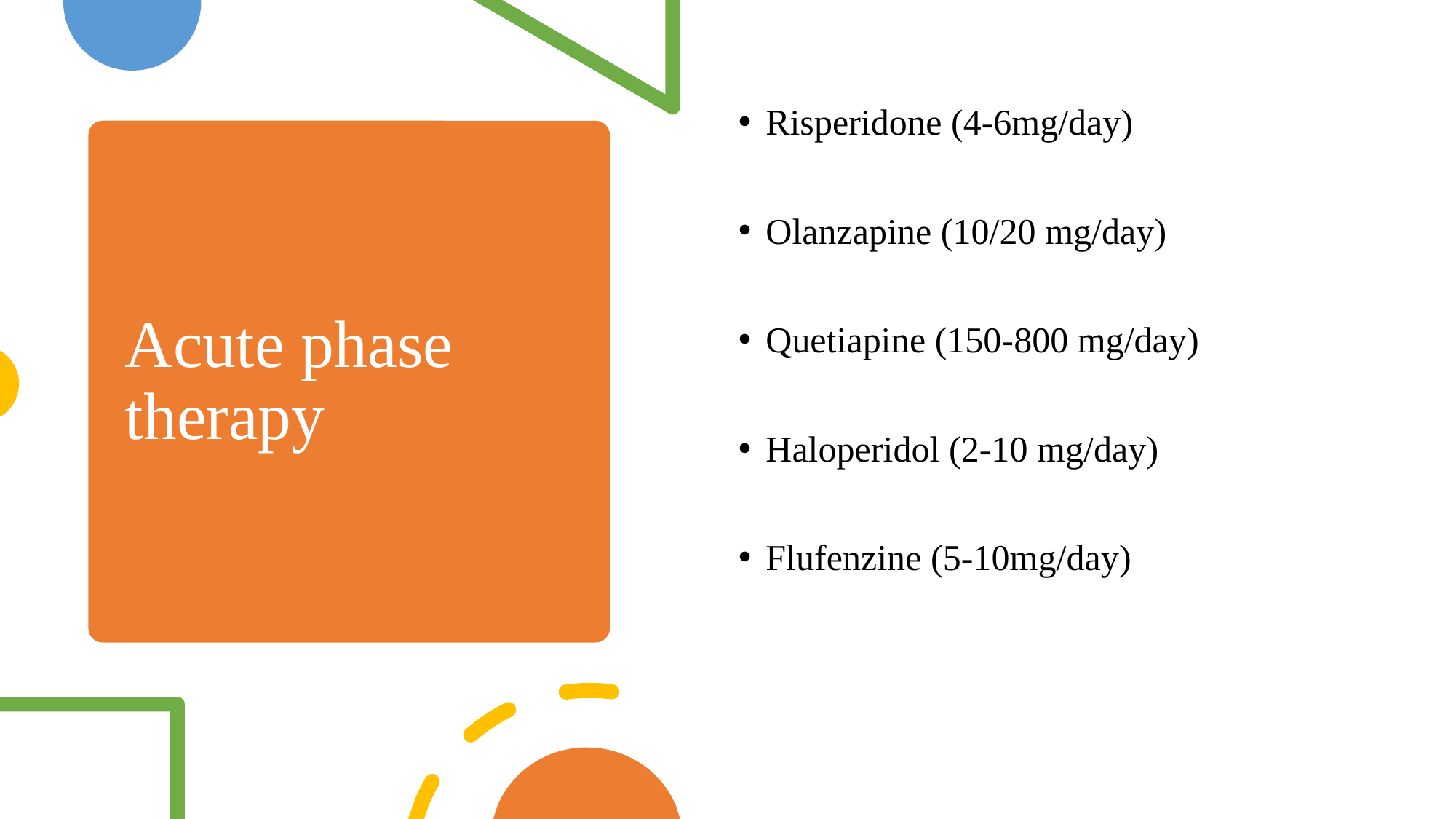

Risperidone (4-6mg/day)

Оlanzapine (10/20 mg/day)

Quetiapine (150-800 mg/day)

Haloperidol (2-10 mg/day)

Flufenzine (5-10mg/day)

# Acute phase therapy